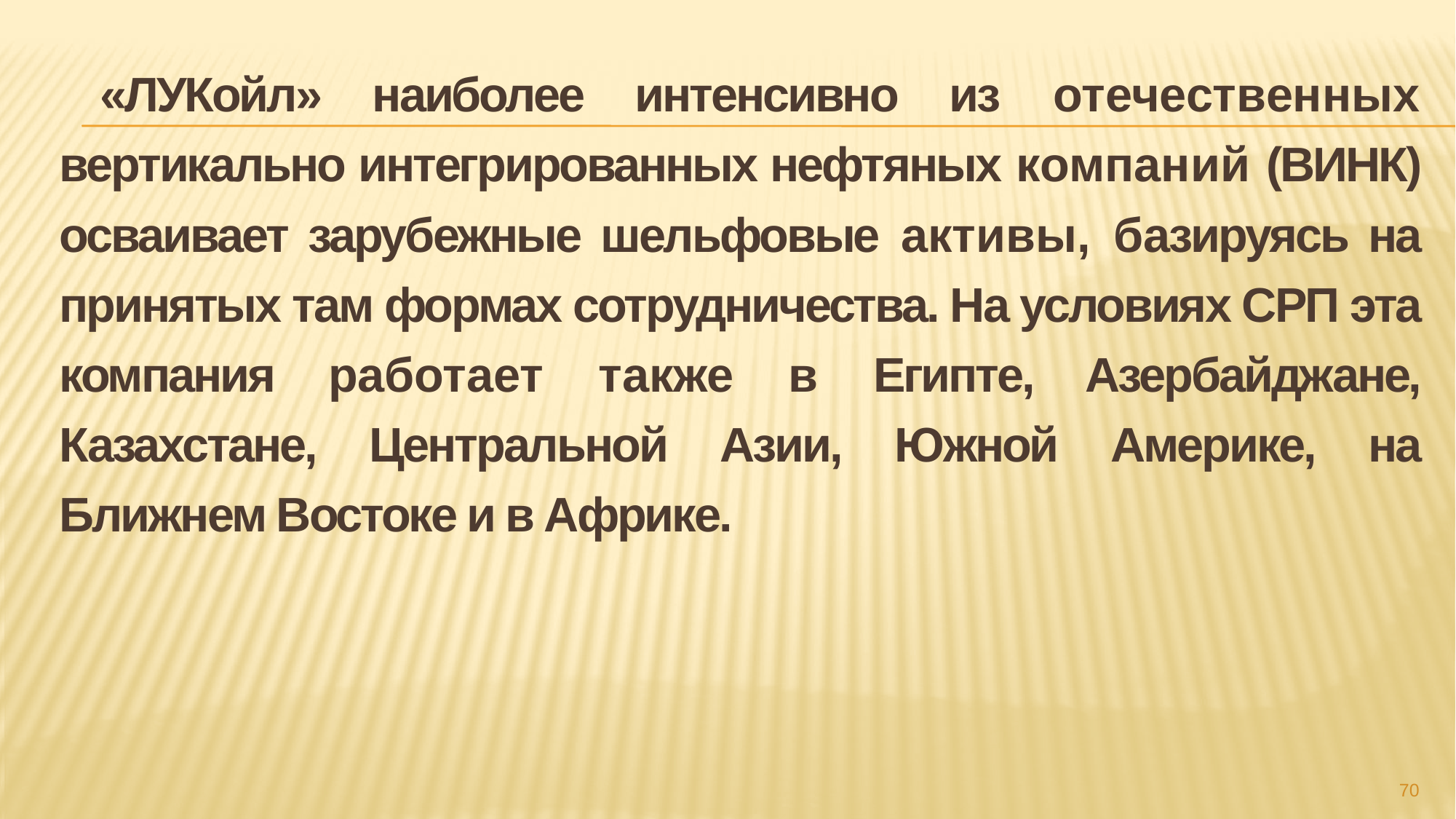

«ЛУКойл» наиболее интенсивно из отечественных вертикально интегрированных нефтяных компаний (ВИНК) осваивает зарубежные шельфовые активы, базируясь на принятых там формах сотрудничества. На условиях СРП эта компания работает также в Египте, Азербайджане, Казахстане, Центральной Азии, Южной Америке, на Ближнем Востоке и в Африке.
#
70